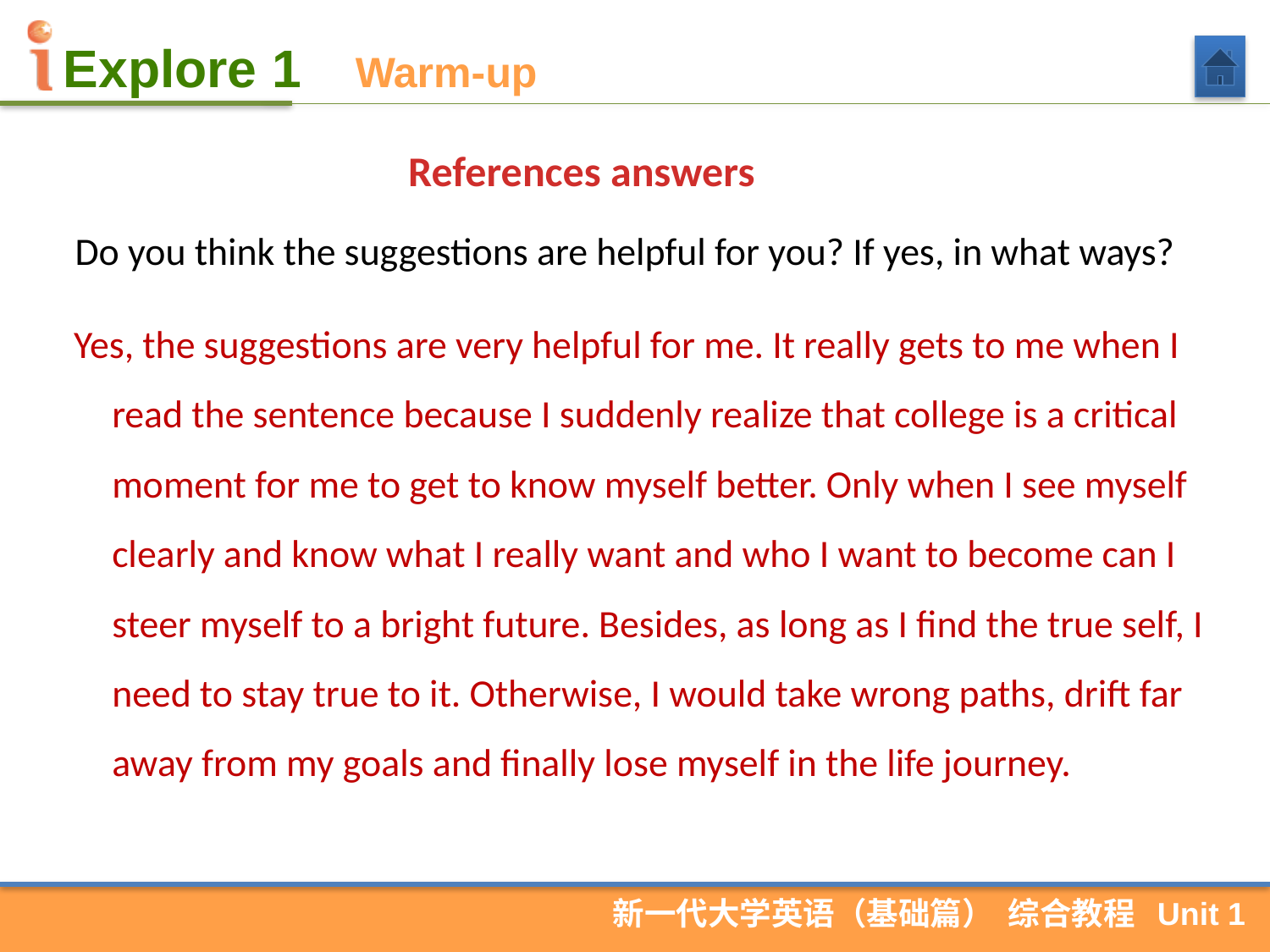

Warm-up
References answers
Do you think the suggestions are helpful for you? If yes, in what ways?

Yes, the suggestions are very helpful for me. It really gets to me when I read the sentence because I suddenly realize that college is a critical moment for me to get to know myself better. Only when I see myself clearly and know what I really want and who I want to become can I steer myself to a bright future. Besides, as long as I find the true self, I need to stay true to it. Otherwise, I would take wrong paths, drift far away from my goals and finally lose myself in the life journey.